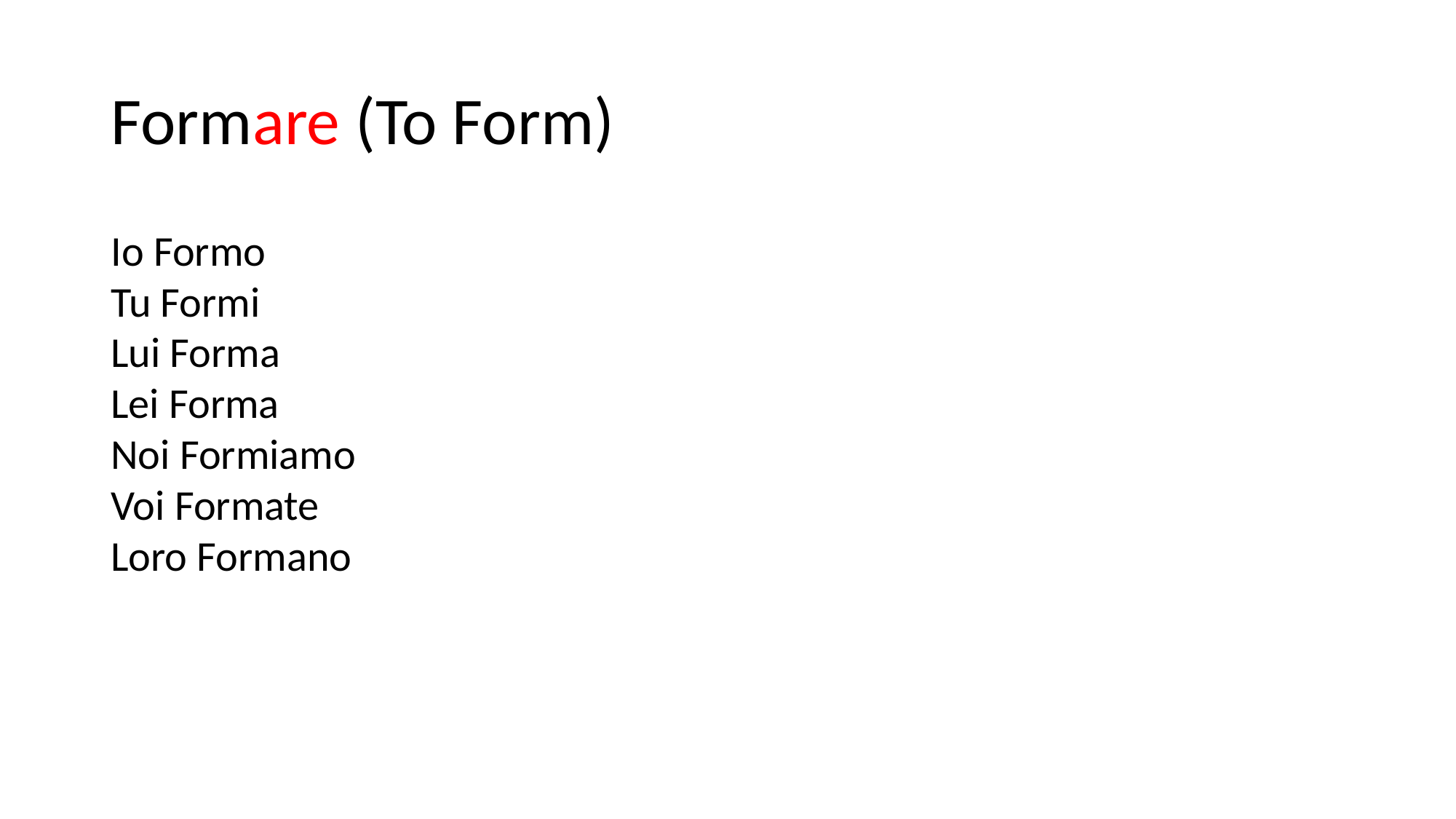

# Formare (To Form)
Io Formo
Tu Formi
Lui Forma
Lei Forma
Noi Formiamo
Voi Formate
Loro Formano